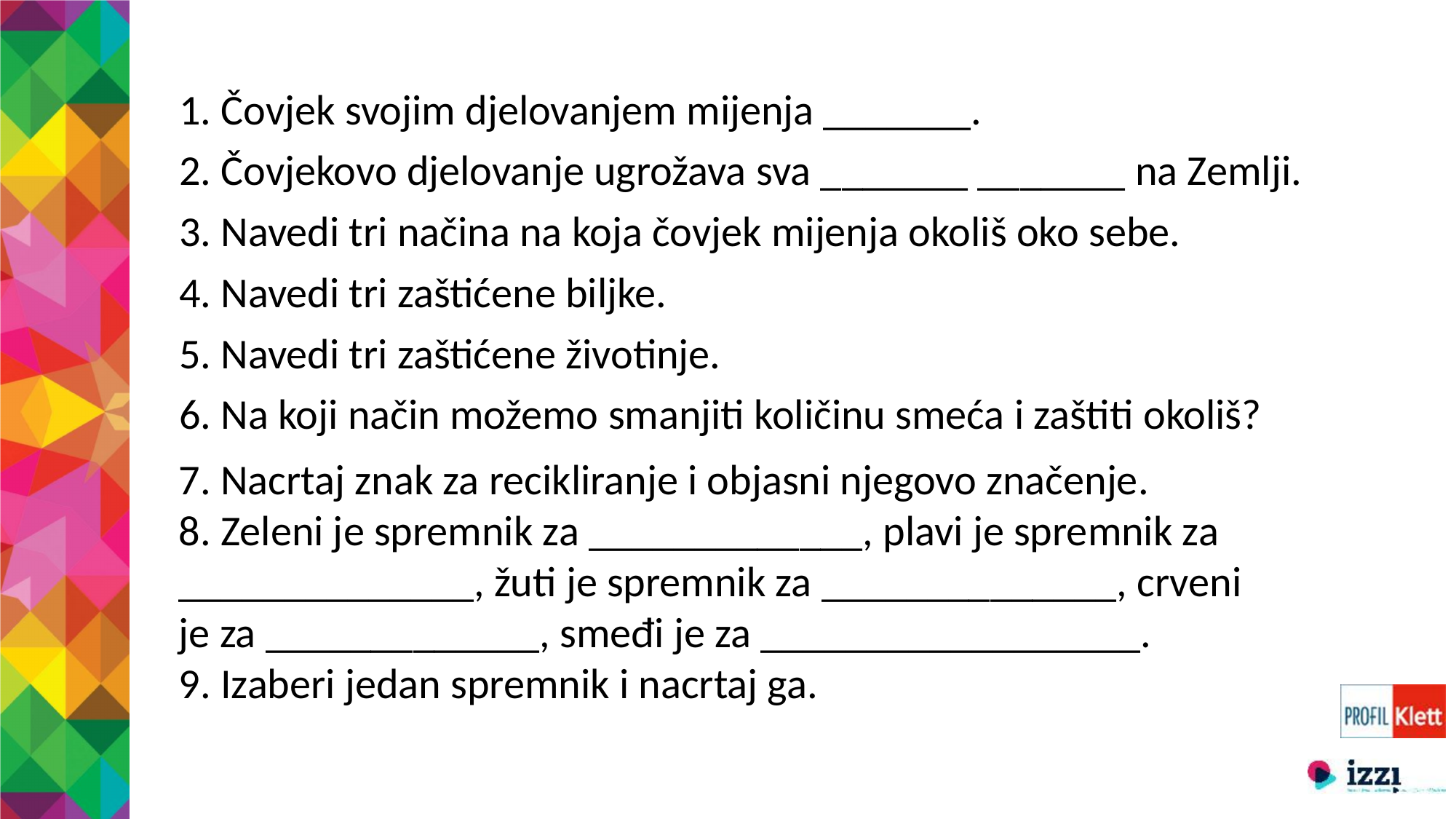

1. Čovjek svojim djelovanjem mijenja _______.
2. Čovjekovo djelovanje ugrožava sva _______ _______ na Zemlji.
3. Navedi tri načina na koja čovjek mijenja okoliš oko sebe.
4. Navedi tri zaštićene biljke.
5. Navedi tri zaštićene životinje.
6. Na koji način možemo smanjiti količinu smeća i zaštiti okoliš?

7. Nacrtaj znak za recikliranje i objasni njegovo značenje.
8. Zeleni je spremnik za _____________, plavi je spremnik za ______________, žuti je spremnik za ______________, crveni je za _____________, smeđi je za __________________.
9. Izaberi jedan spremnik i nacrtaj ga.